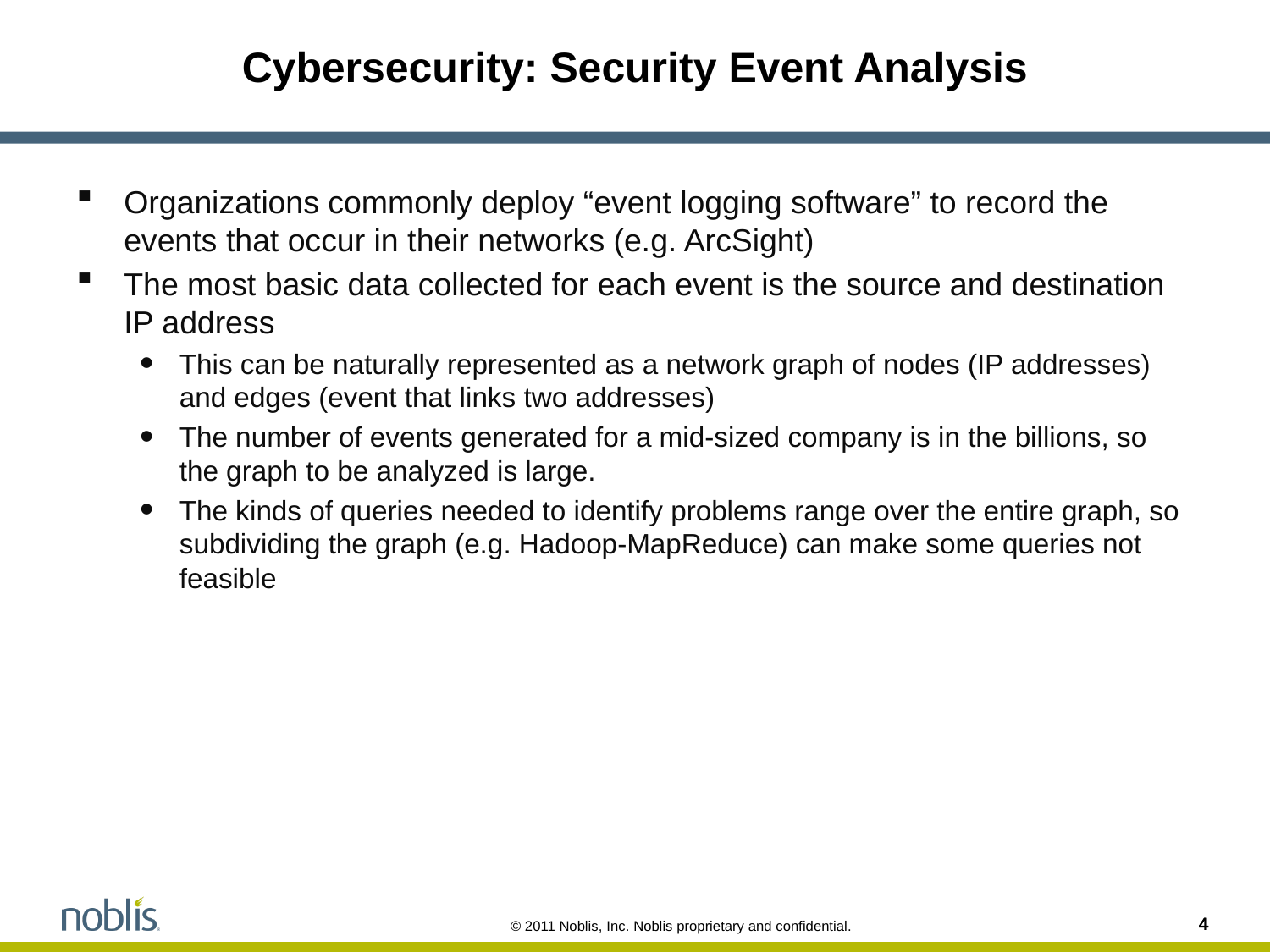

# Cybersecurity: Security Event Analysis
Organizations commonly deploy “event logging software” to record the events that occur in their networks (e.g. ArcSight)
The most basic data collected for each event is the source and destination IP address
This can be naturally represented as a network graph of nodes (IP addresses) and edges (event that links two addresses)
The number of events generated for a mid-sized company is in the billions, so the graph to be analyzed is large.
The kinds of queries needed to identify problems range over the entire graph, so subdividing the graph (e.g. Hadoop-MapReduce) can make some queries not feasible